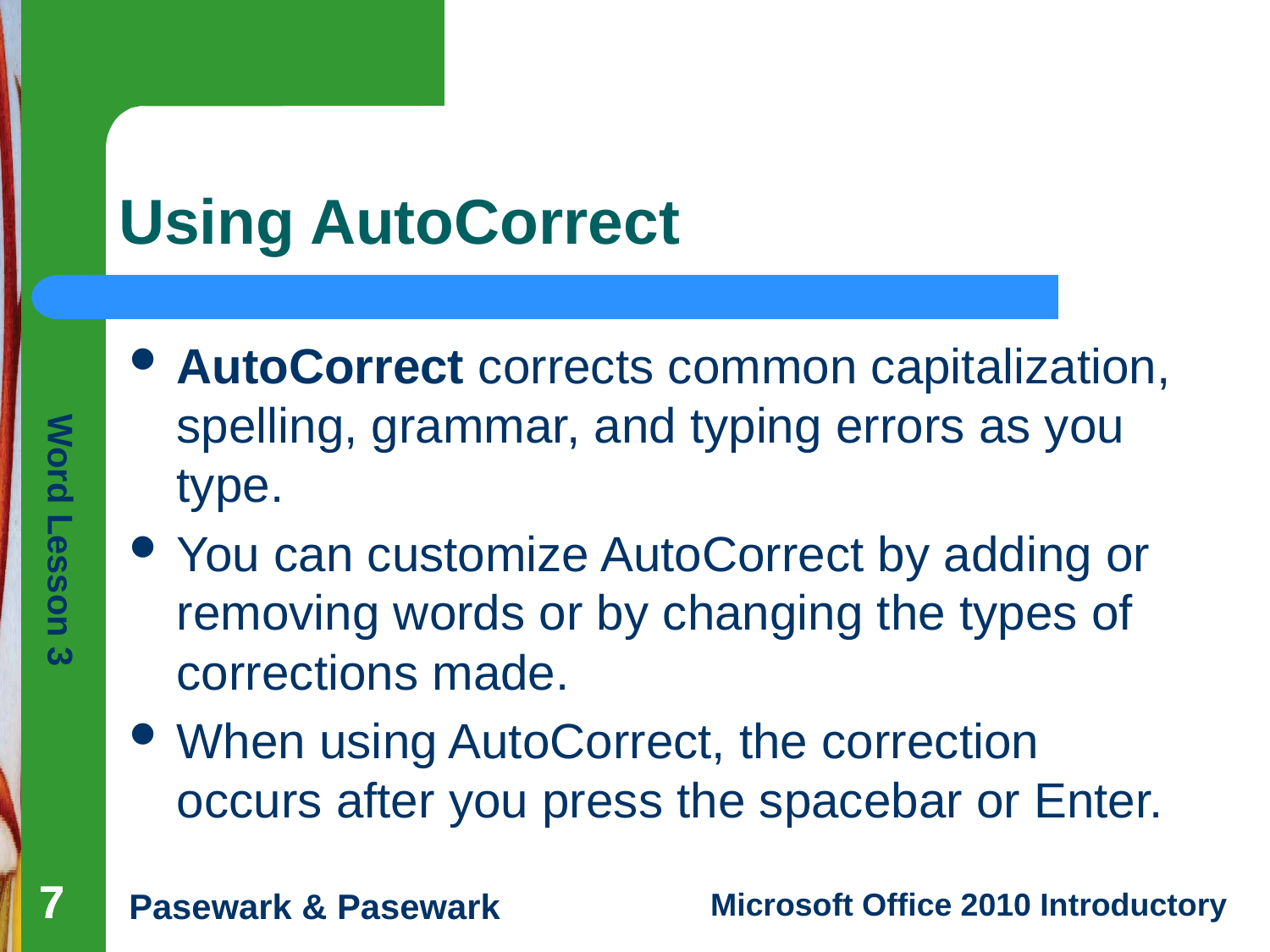

# Using AutoCorrect
AutoCorrect corrects common capitalization, spelling, grammar, and typing errors as you type.
You can customize AutoCorrect by adding or removing words or by changing the types of corrections made.
When using AutoCorrect, the correction occurs after you press the spacebar or Enter.
7
7
7